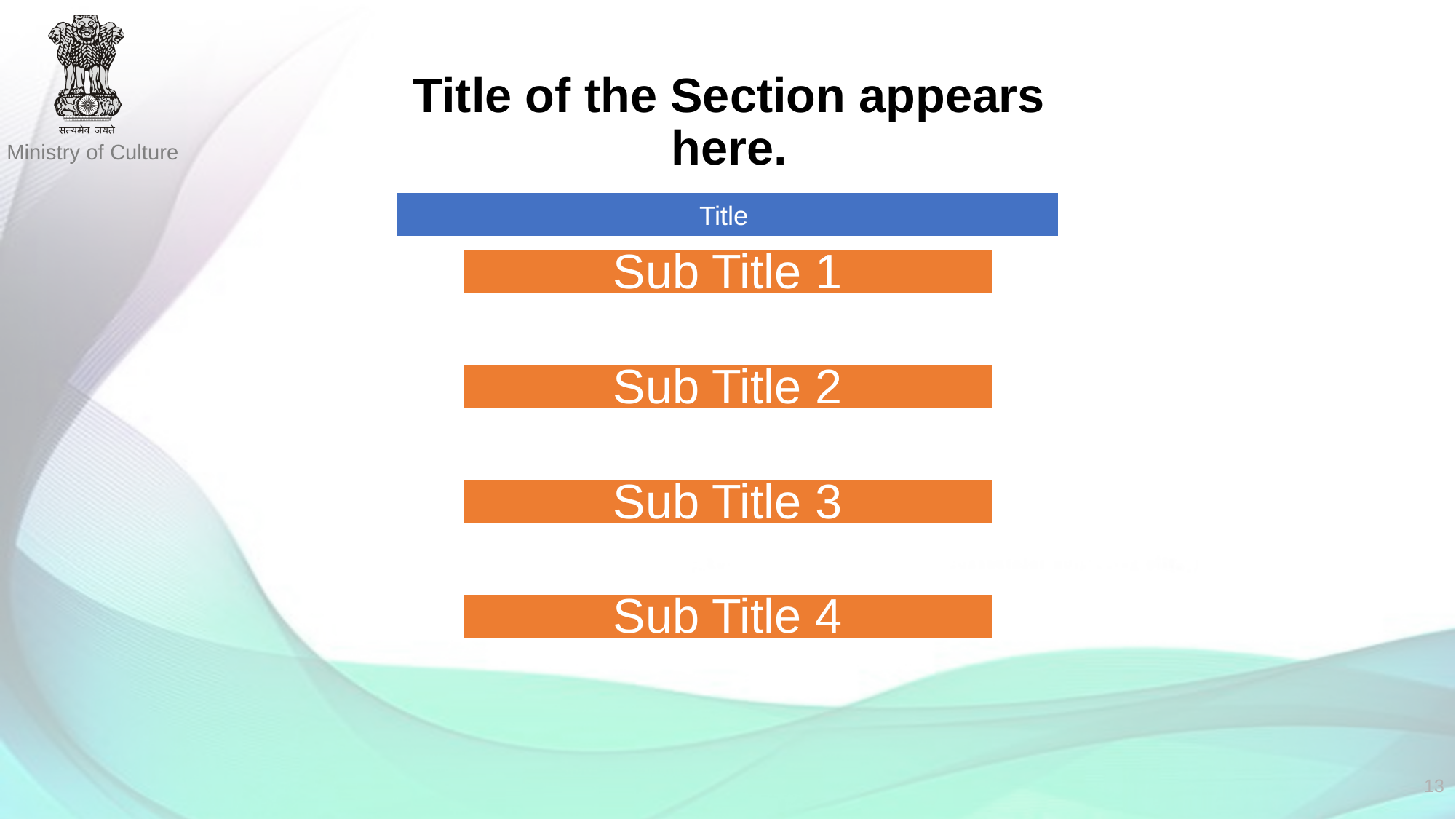

Title of the Section appears here.
Title
Sub Title 1
Sub Title 2
Sub Title 3
Sub Title 4
13